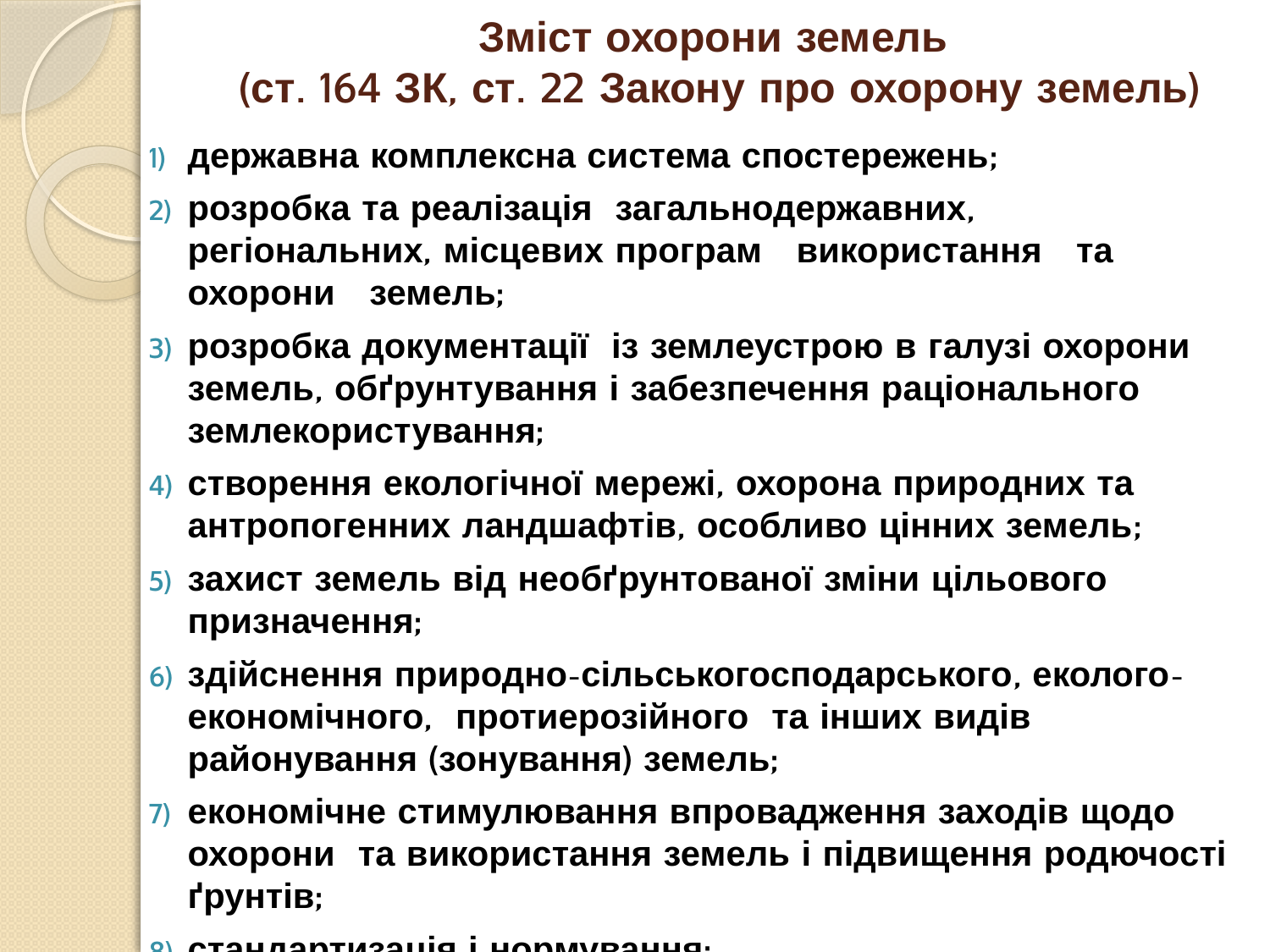

# Зміст охорони земель (ст. 164 ЗК, ст. 22 Закону про охорону земель)
державна комплексна система спостережень;
розробка та реалізація  загальнодержавних, регіональних, місцевих програм   використання   та   охорони   земель;
розробка документації  із землеустрою в галузі охорони земель, обґрунтування і забезпечення раціонального землекористування;
створення екологічної мережі, охорона природних та антропогенних ландшафтів, особливо цінних земель;
захист земель від необґрунтованої зміни цільового призначення;
здійснення природно-сільськогосподарського, еколого-економічного,  протиерозійного  та інших видів районування (зонування) земель;
економічне стимулювання впровадження заходів щодо охорони  та використання земель і підвищення родючості ґрунтів;
стандартизація і нормування;
рекультивація та консервація земель;
меліорація земель.